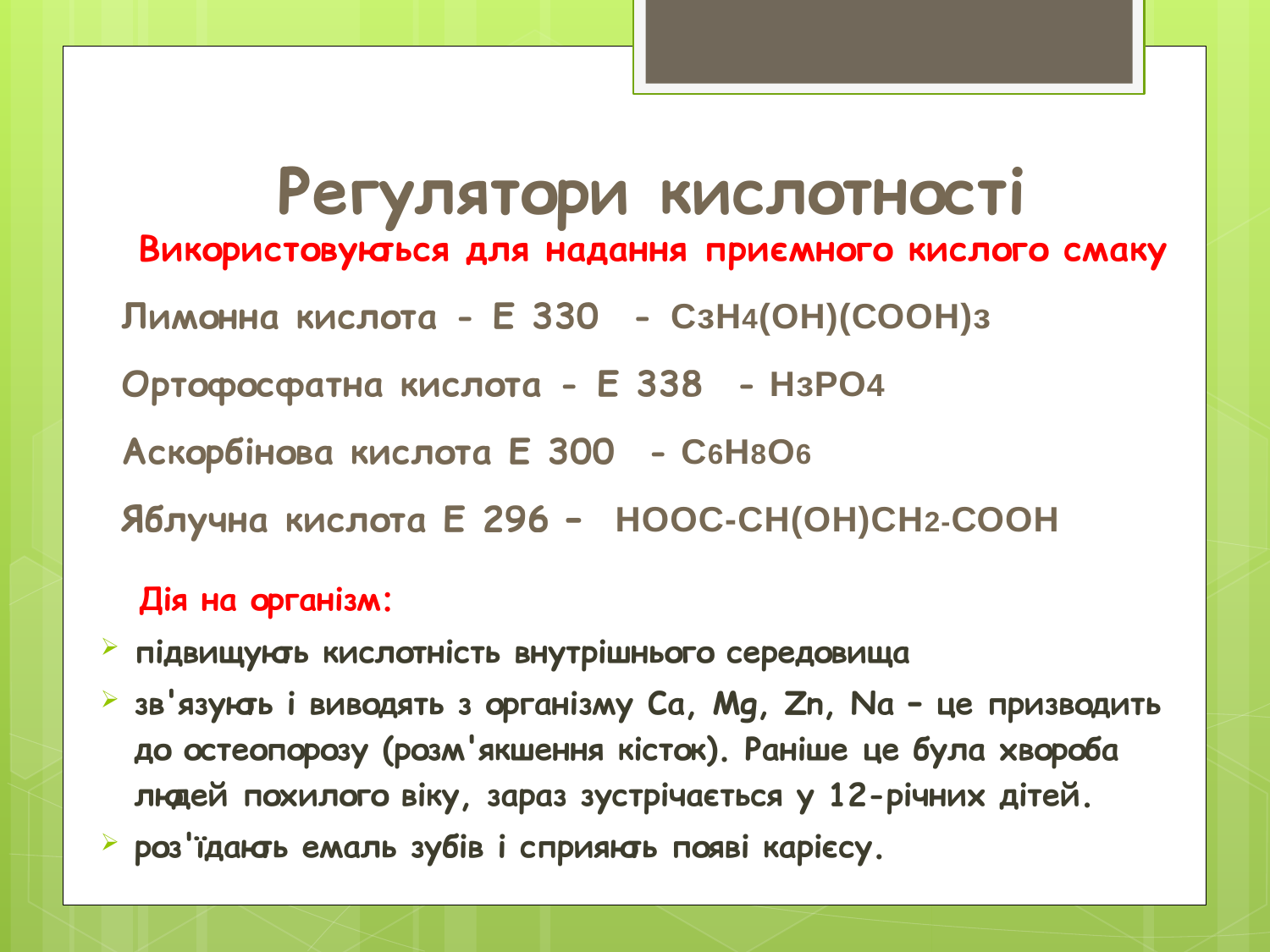

# Регулятори кислотності Використовуються для надання приємного кислого смаку
Лимонна кислота - Е 330  - СзН4(ОН)(СООН)з

Ортофосфатна кислота - Е 338  - НзРО4

Аскорбінова кислота Е 300  - С6Н8О6

Яблучна кислота Е 296 –  НООС-СН(ОН)СН2-СООН
            Дія на організм:
підвищують кислотність внутрішнього середовища
зв'язують і виводять з організму Ca, Mg, Zn, Na – це призводить до остеопорозу (розм'якшення кісток). Раніше це була хвороба людей похилого віку, зараз зустрічається у 12-річних дітей.
роз'їдають емаль зубів і сприяють появі карієсу.